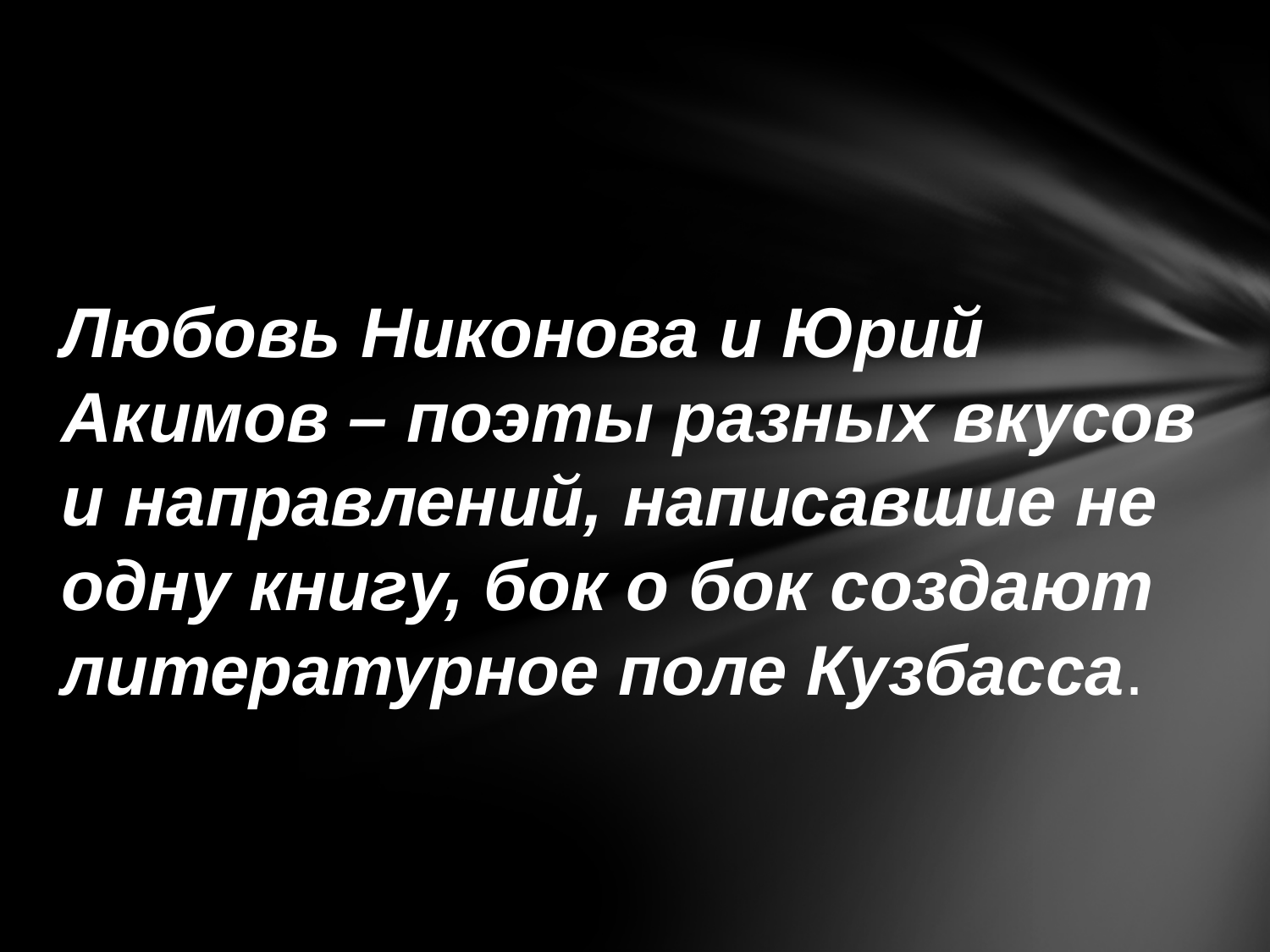

# Любовь Никонова и Юрий Акимов – поэты разных вкусов и направлений, написавшие не одну книгу, бок о бок создают литературное поле Кузбасса.